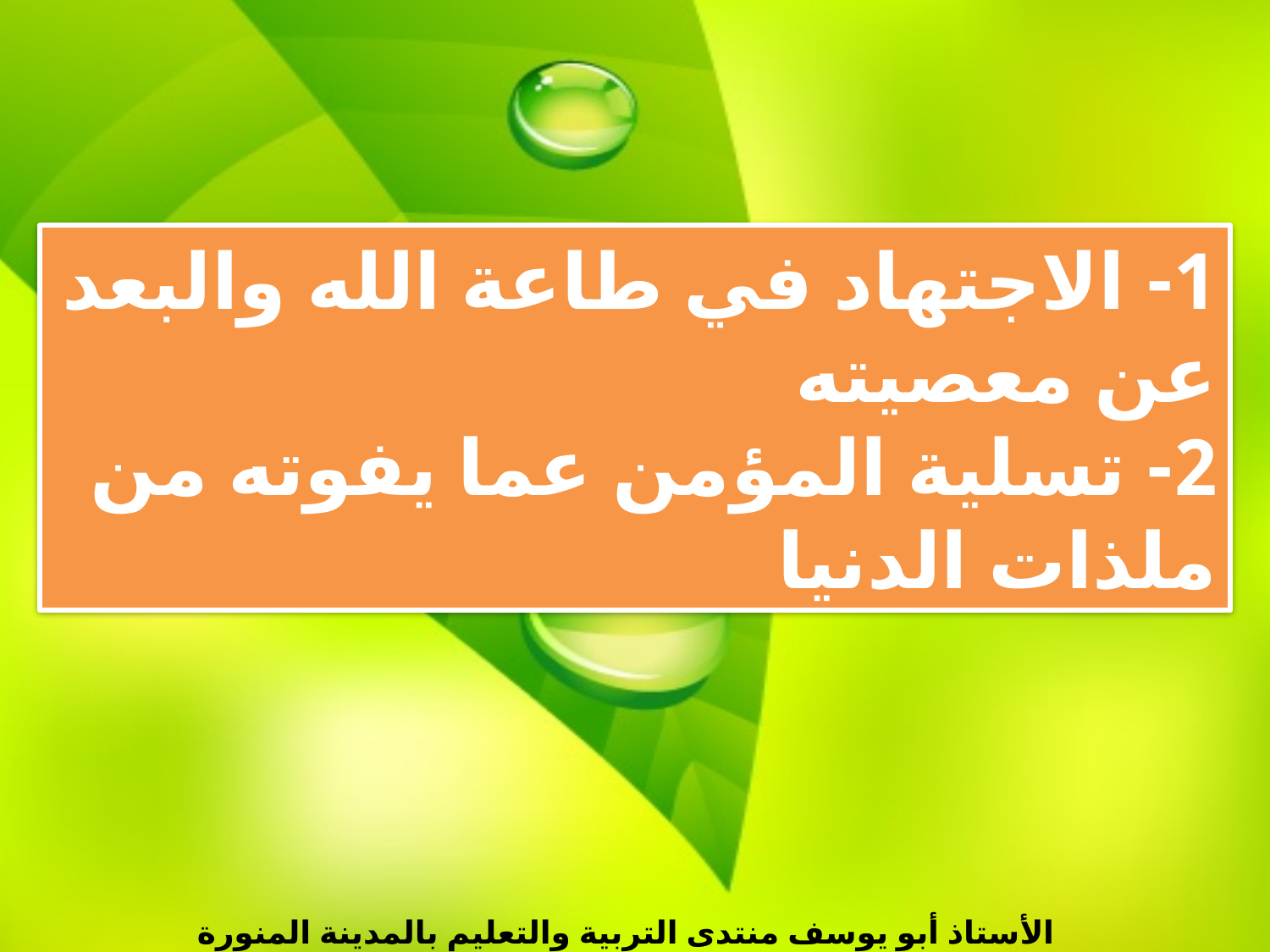

1- الاجتهاد في طاعة الله والبعد عن معصيته
2- تسلية المؤمن عما يفوته من ملذات الدنيا
الأستاذ أبو يوسف منتدى التربية والتعليم بالمدينة المنورة